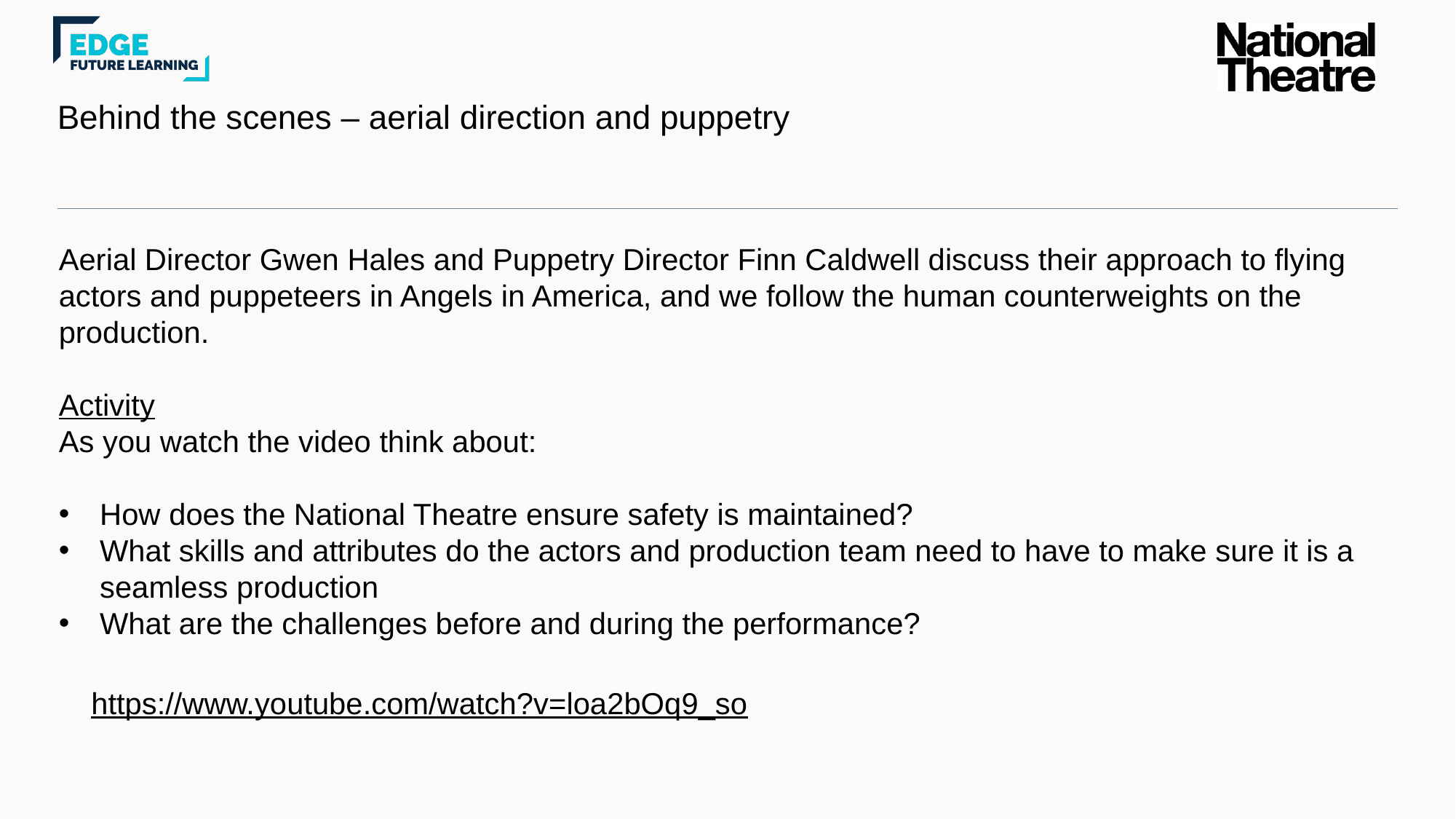

# Behind the scenes – aerial direction and puppetry
Aerial Director Gwen Hales and Puppetry Director Finn Caldwell discuss their approach to flying actors and puppeteers in Angels in America, and we follow the human counterweights on the production.

Activity
As you watch the video think about:

How does the National Theatre ensure safety is maintained?
What skills and attributes do the actors and production team need to have to make sure it is a seamless production
What are the challenges before and during the performance?

https://www.youtube.com/watch?v=loa2bOq9_so